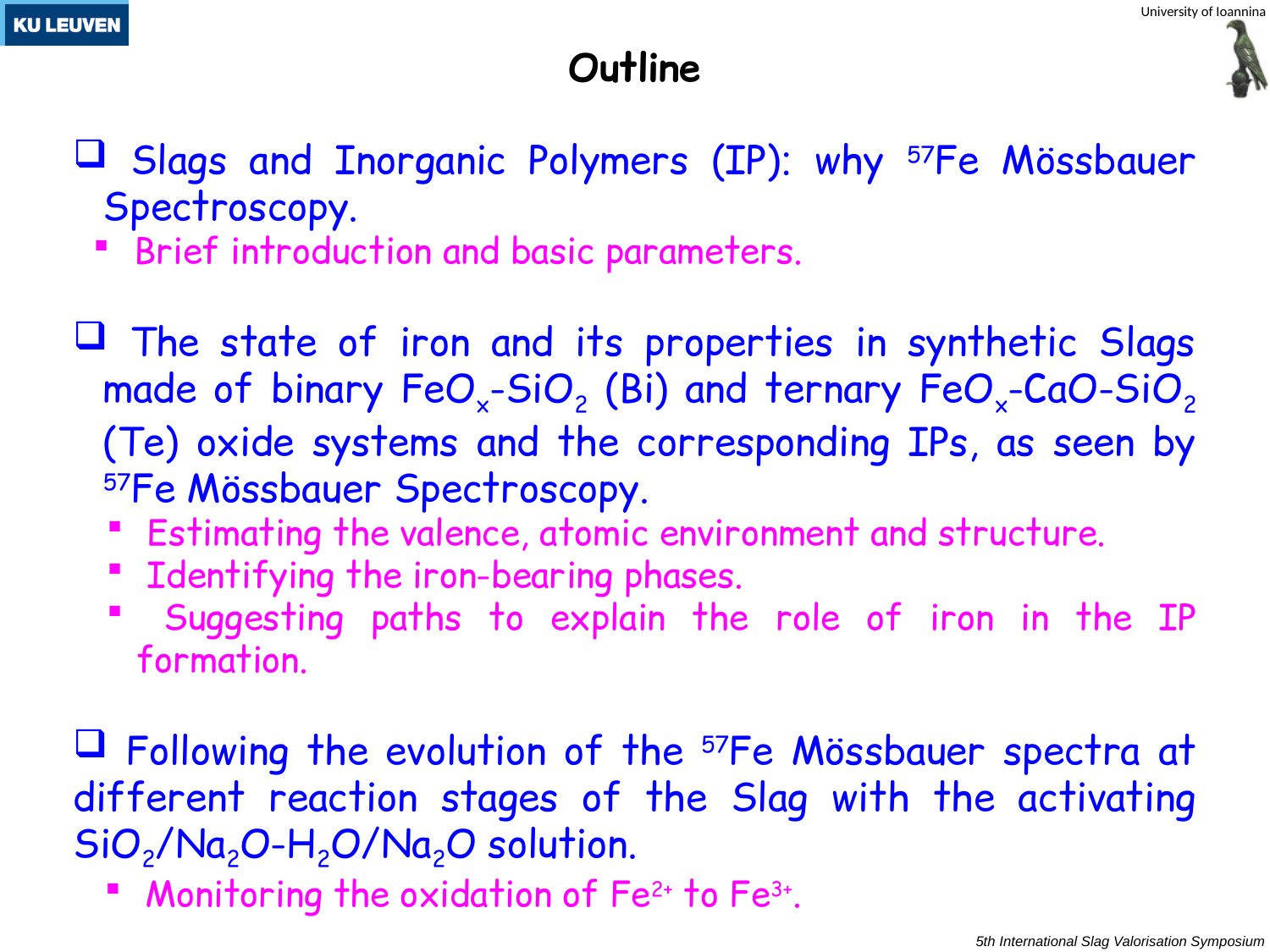

Outline

 Slags and Inorganic Polymers (IP): why 57Fe Mössbauer Spectroscopy.
 Brief introduction and basic parameters.

 The state of iron and its properties in synthetic Slags made of binary FeOx-SiO2 (Bi) and ternary FeOx-CaO-SiO2 (Te) oxide systems and the corresponding IPs, as seen by 57Fe Mössbauer Spectroscopy.
 Estimating the valence, atomic environment and structure.
 Identifying the iron-bearing phases.
 Suggesting paths to explain the role of iron in the IP formation.

 Following the evolution of the 57Fe Mössbauer spectra at different reaction stages of the Slag with the activating SiO2/Na2O-H2O/Na2O solution.
 Monitoring the oxidation of Fe2+ to Fe3+.